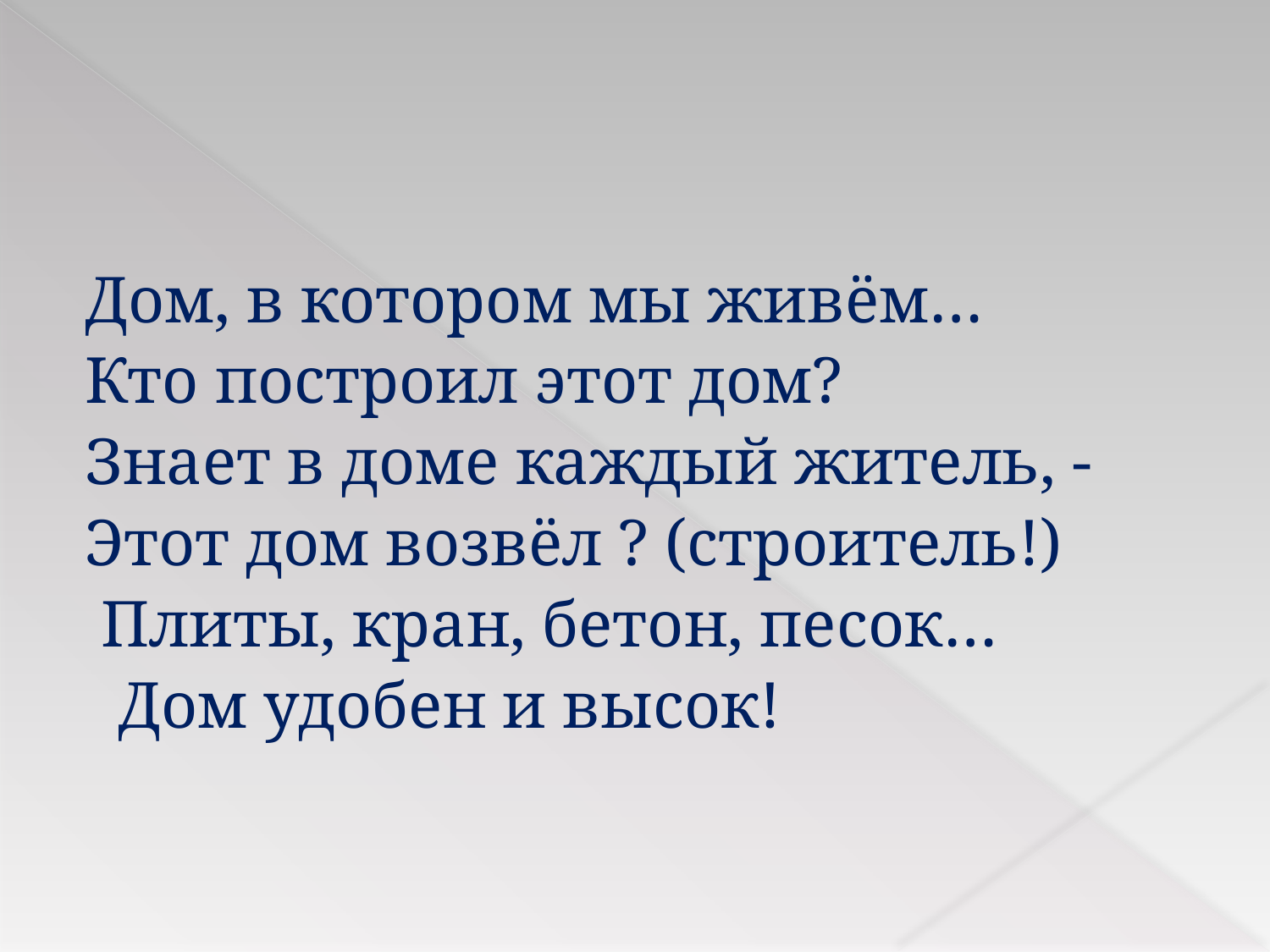

Дом, в котором мы живём…
Кто построил этот дом?
Знает в доме каждый житель, -
Этот дом возвёл ? (строитель!)
 Плиты, кран, бетон, песок…
  Дом удобен и высок!